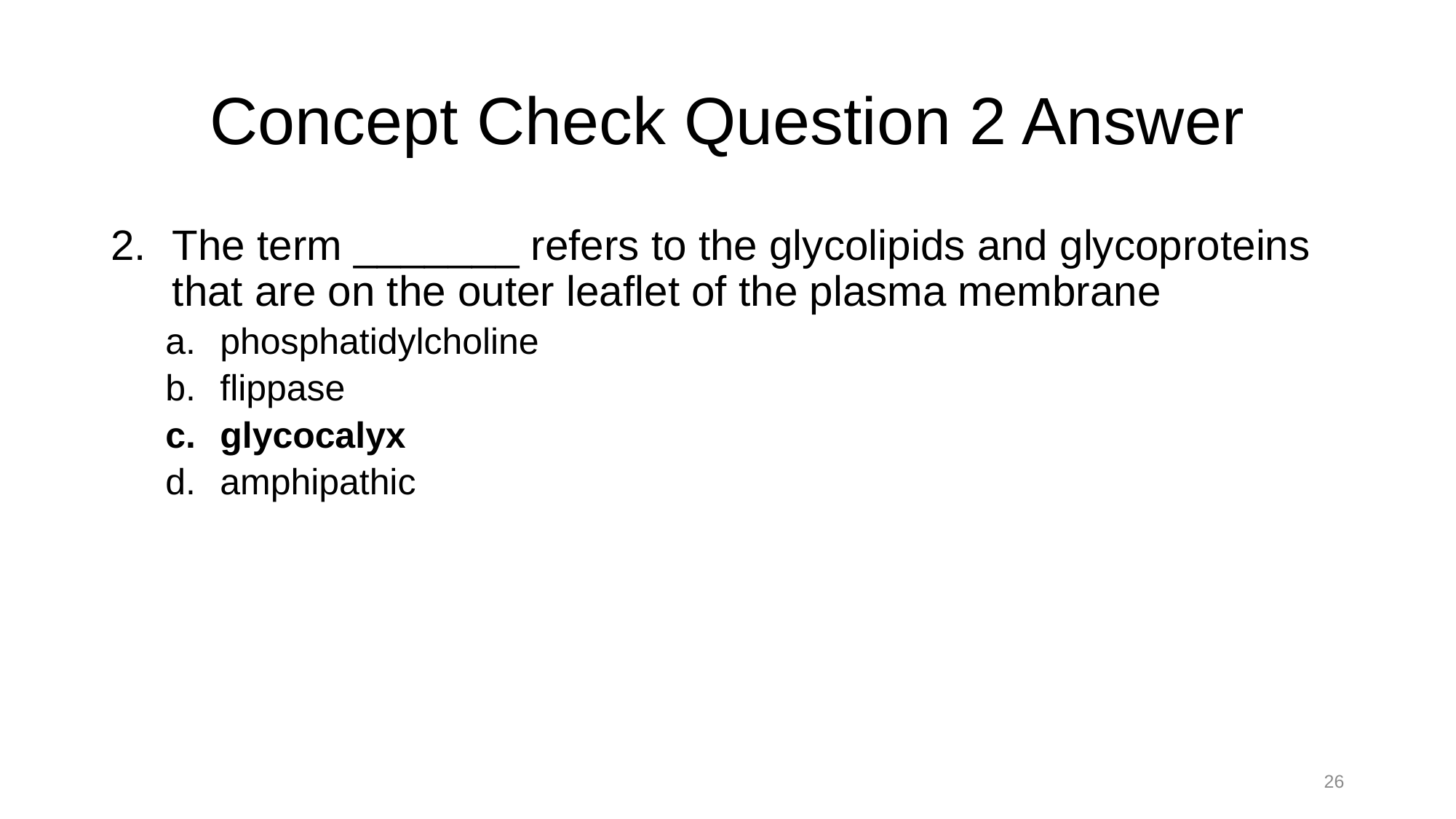

# Concept Check Question 2 Answer
The term _______ refers to the glycolipids and glycoproteins that are on the outer leaflet of the plasma membrane
phosphatidylcholine
flippase
glycocalyx
amphipathic
26